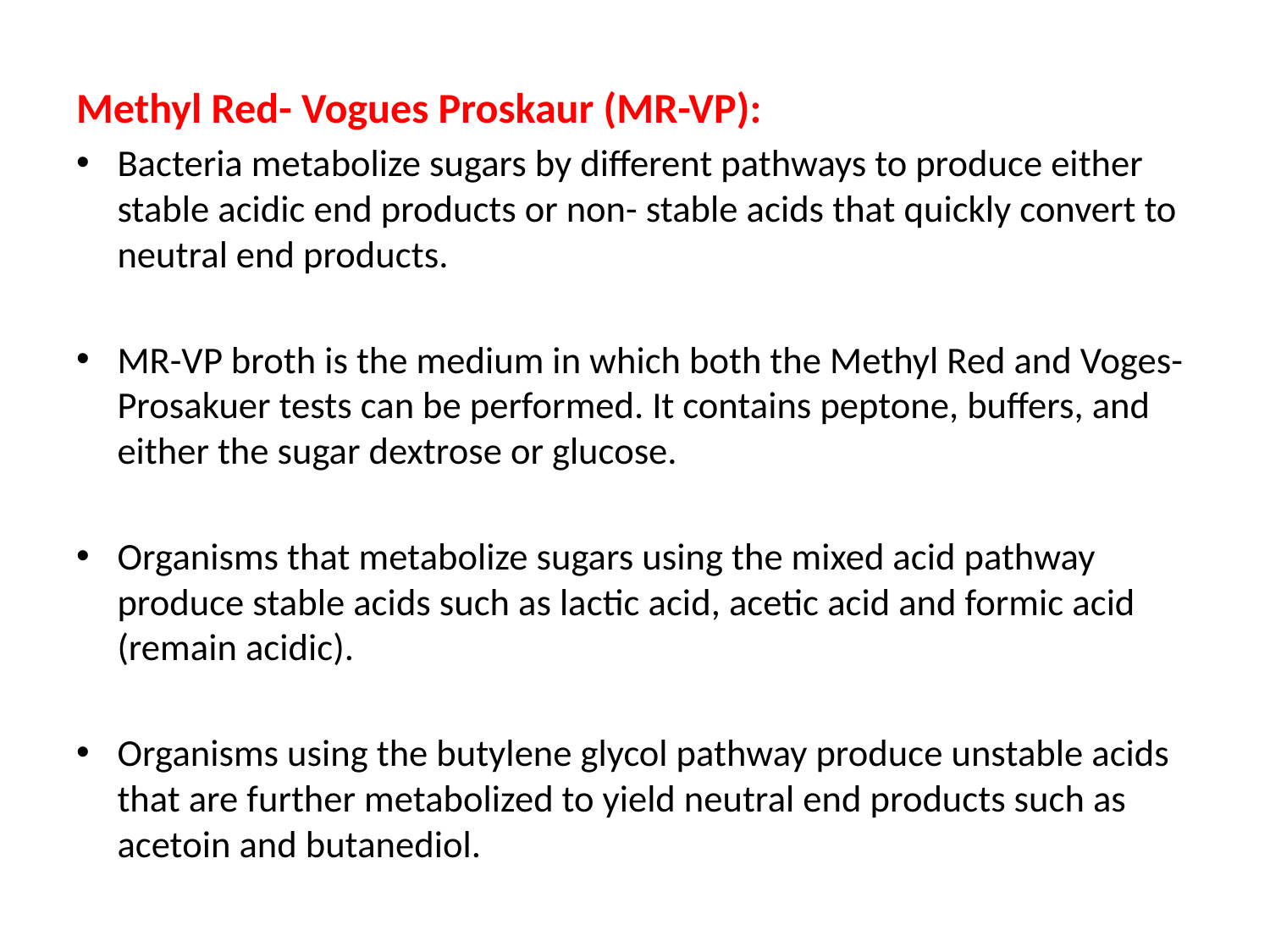

#
Methyl Red- Vogues Proskaur (MR-VP):
Bacteria metabolize sugars by different pathways to produce either stable acidic end products or non- stable acids that quickly convert to neutral end products.

MR-VP broth is the medium in which both the Methyl Red and Voges-Prosakuer tests can be performed. It contains peptone, buffers, and either the sugar dextrose or glucose.

Organisms that metabolize sugars using the mixed acid pathway produce stable acids such as lactic acid, acetic acid and formic acid (remain acidic).

Organisms using the butylene glycol pathway produce unstable acids that are further metabolized to yield neutral end products such as acetoin and butanediol.